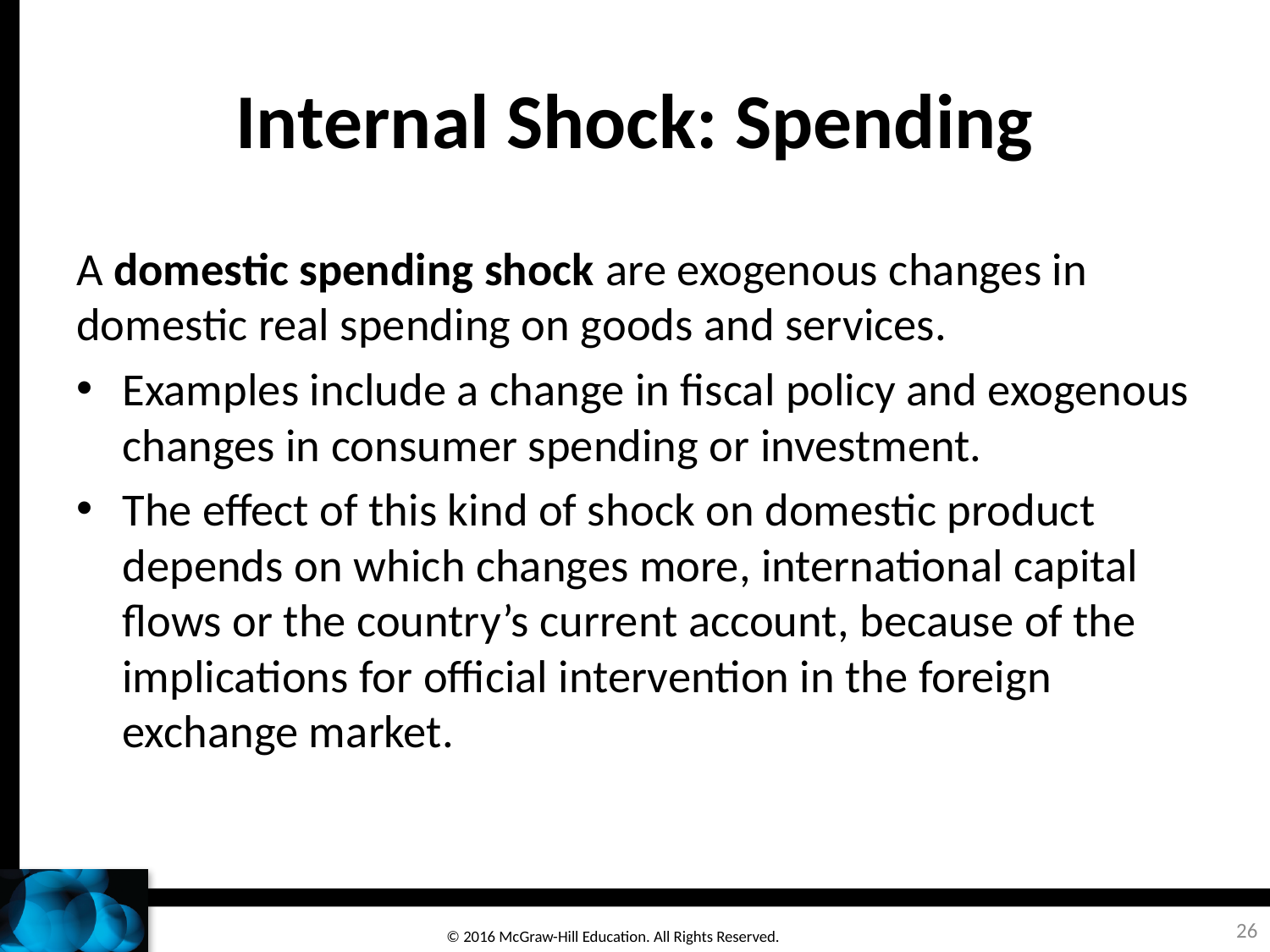

# Internal Shock: Spending
A domestic spending shock are exogenous changes in domestic real spending on goods and services.
Examples include a change in fiscal policy and exogenous changes in consumer spending or investment.
The effect of this kind of shock on domestic product depends on which changes more, international capital flows or the country’s current account, because of the implications for official intervention in the foreign exchange market.
26
© 2016 McGraw-Hill Education. All Rights Reserved.